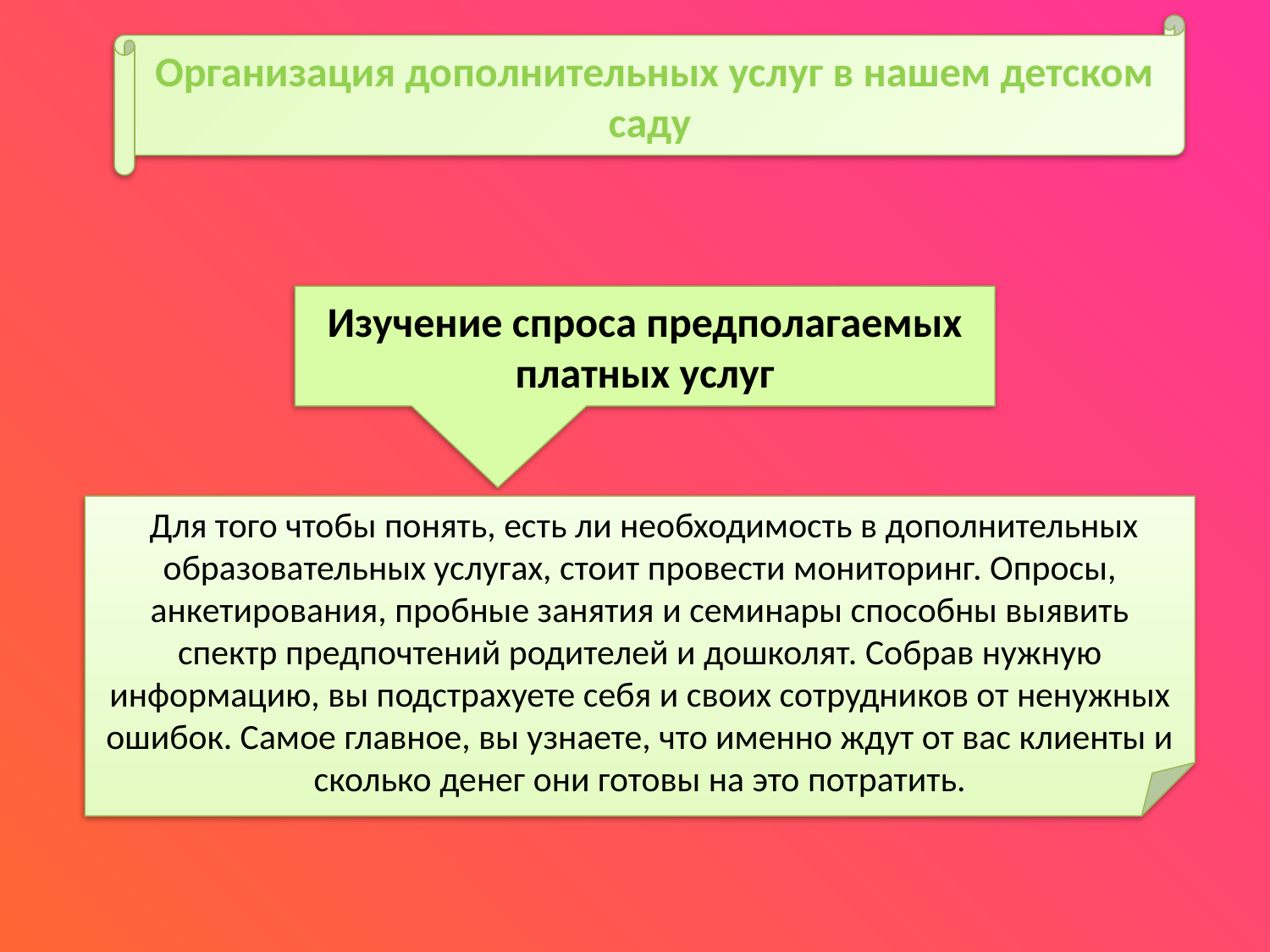

Организация дополнительных услуг в нашем детском саду
Изучение спроса предполагаемых платных услуг

 Для того чтобы понять, есть ли необходимость в дополнительных образовательных услугах, стоит провести мониторинг. Опросы, анкетирования, пробные занятия и семинары способны выявить спектр предпочтений родителей и дошколят. Собрав нужную информацию, вы подстрахуете себя и своих сотрудников от ненужных ошибок. Самое главное, вы узнаете, что именно ждут от вас клиенты и сколько денег они готовы на это потратить.